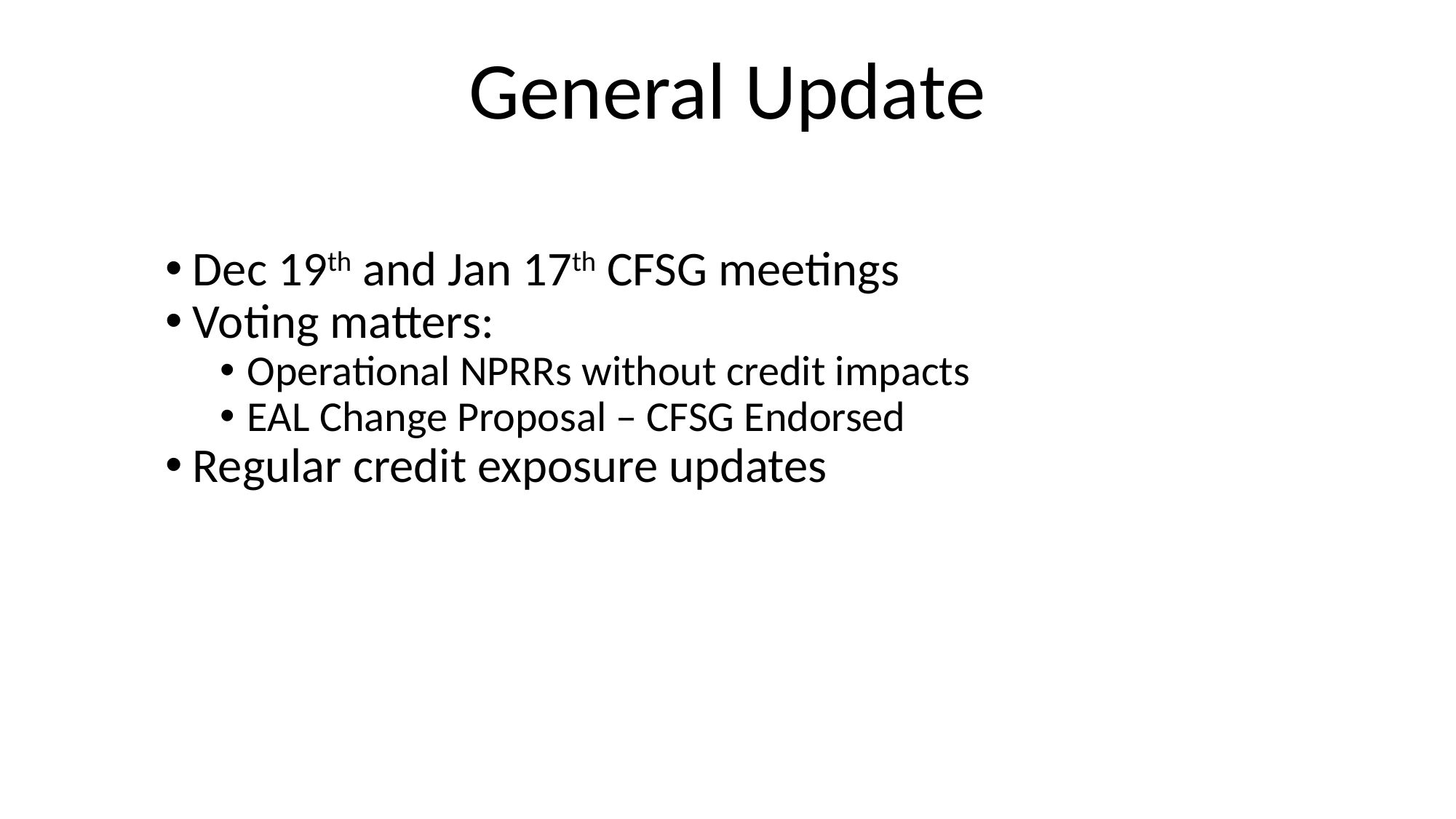

# General Update
Dec 19th and Jan 17th CFSG meetings
Voting matters:
Operational NPRRs without credit impacts
EAL Change Proposal – CFSG Endorsed
Regular credit exposure updates